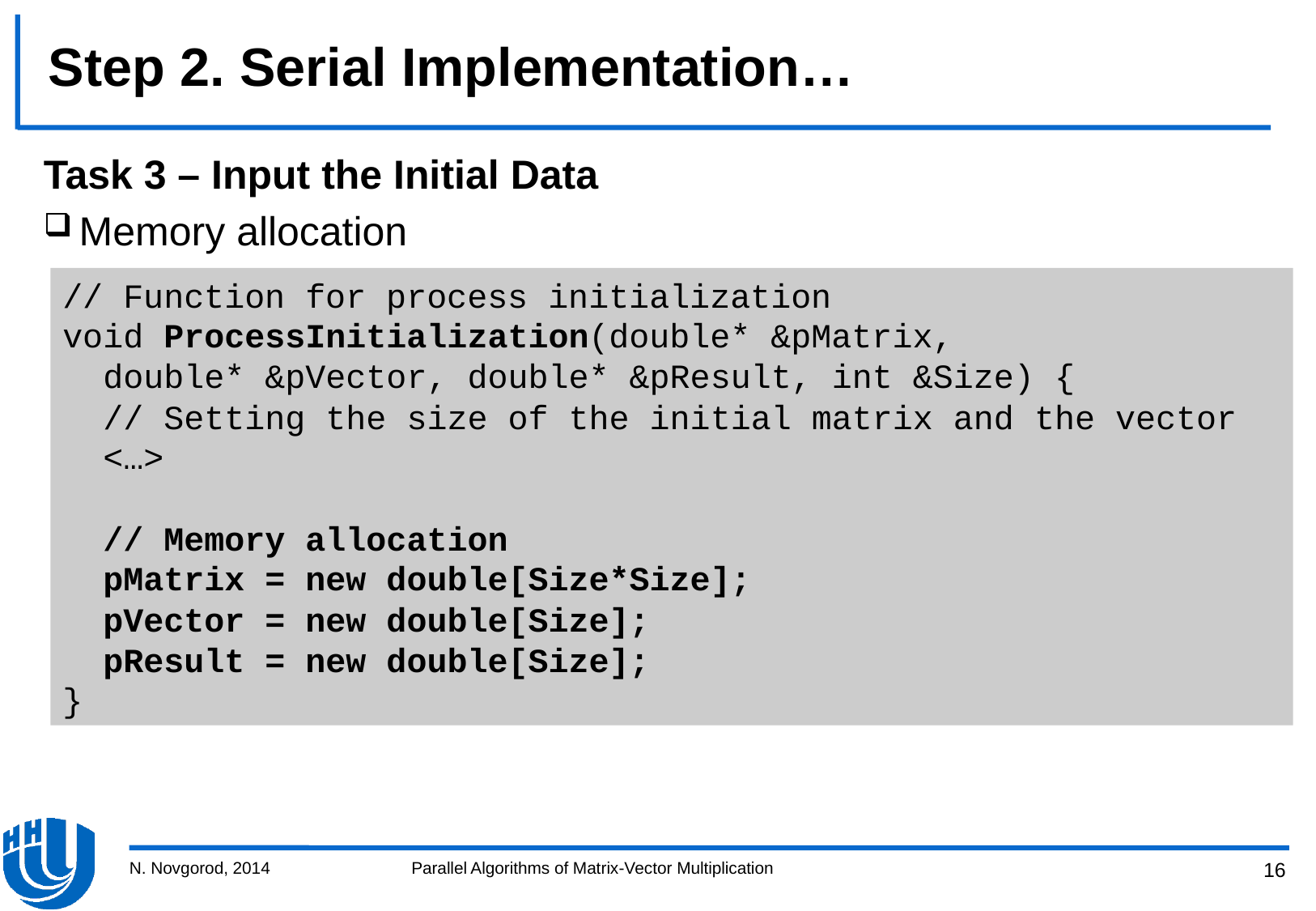

# Step 2. Serial Implementation…
Task 3 – Input the Initial Data
Memory allocation
// Function for process initialization
void ProcessInitialization(double* &pMatrix,
  double* &pVector, double* &pResult, int &Size) {
  // Setting the size of the initial matrix and the vector
  <…>

  // Memory allocation
  pMatrix = new double[Size*Size];
  pVector = new double[Size];
  pResult = new double[Size];
}
N. Novgorod, 2014
Parallel Algorithms of Matrix-Vector Multiplication
16